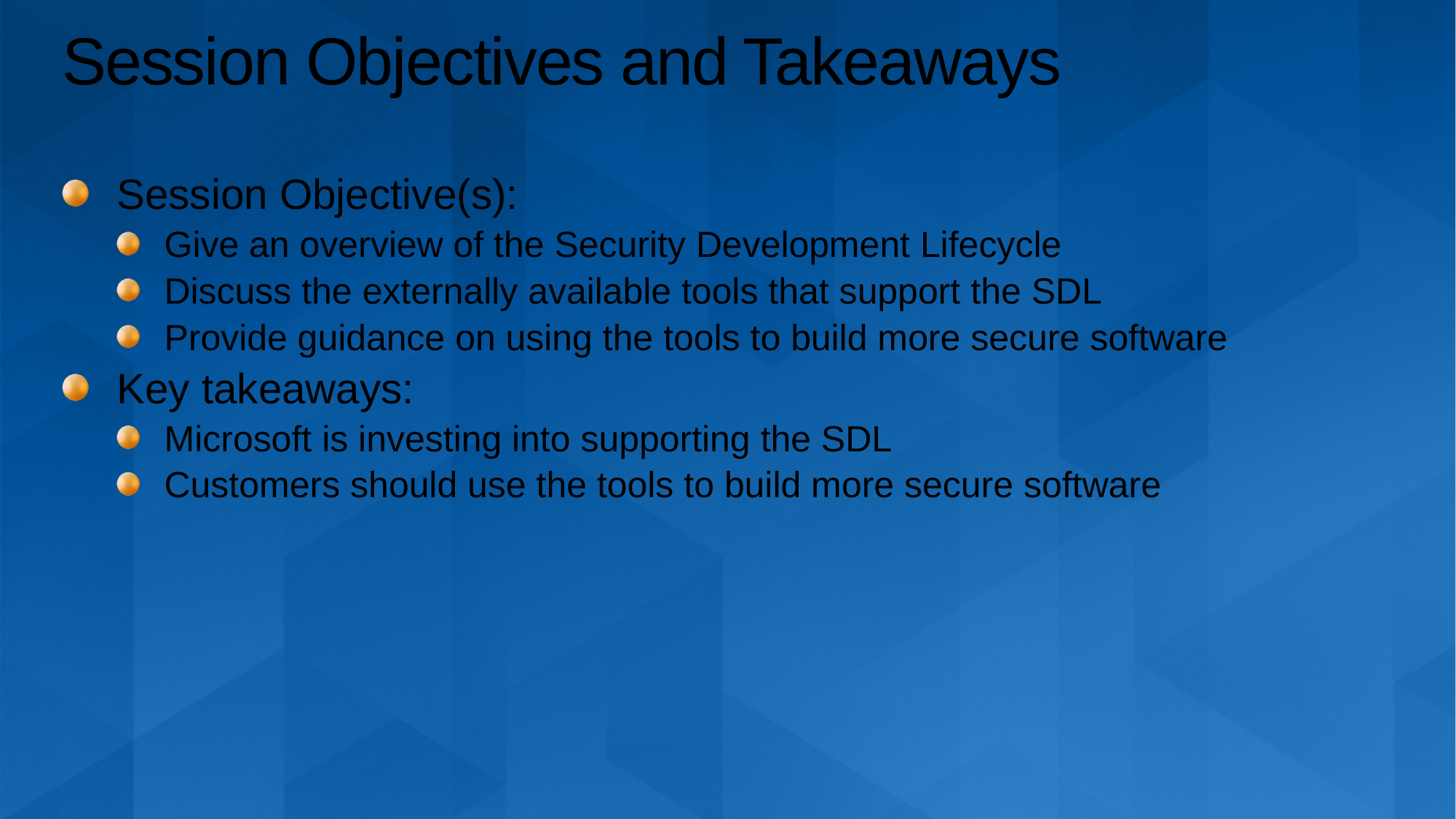

# Session Objectives and Takeaways
Session Objective(s):
Give an overview of the Security Development Lifecycle
Discuss the externally available tools that support the SDL
Provide guidance on using the tools to build more secure software
Key takeaways:
Microsoft is investing into supporting the SDL
Customers should use the tools to build more secure software